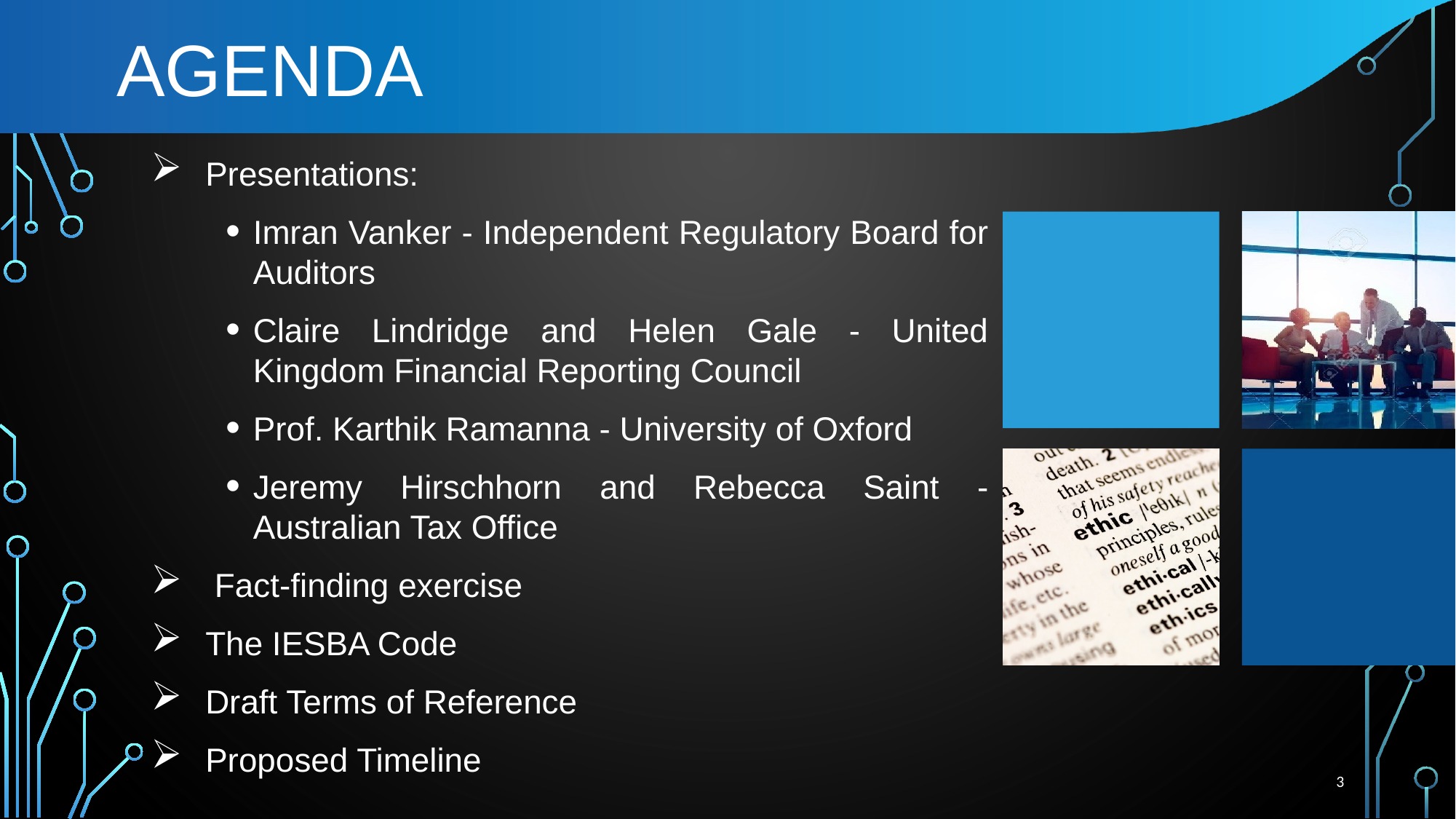

# AGENDA
Presentations:
Imran Vanker - Independent Regulatory Board for Auditors
Claire Lindridge and Helen Gale - United Kingdom Financial Reporting Council
Prof. Karthik Ramanna - University of Oxford
Jeremy Hirschhorn and Rebecca Saint - Australian Tax Office
 Fact-finding exercise
The IESBA Code
Draft Terms of Reference
Proposed Timeline
3